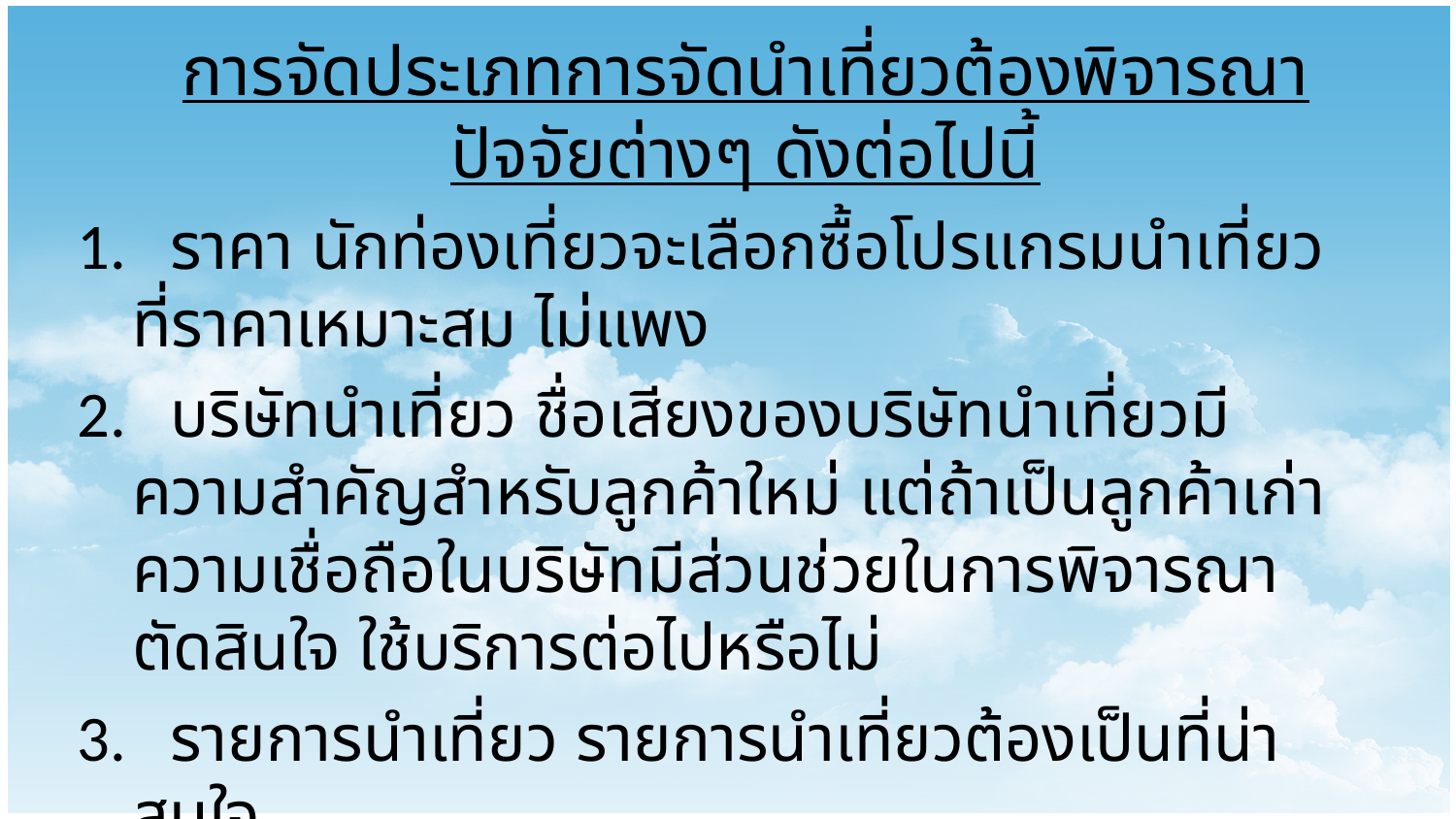

การจัดประเภทการจัดนำเที่ยวต้องพิจารณาปัจจัยต่างๆ ดังต่อไปนี้
1.   ราคา นักท่องเที่ยวจะเลือกซื้อโปรแกรมนำเที่ยวที่ราคาเหมาะสม ไม่แพง
2.   บริษัทนำเที่ยว ชื่อเสียงของบริษัทนำเที่ยวมีความสำคัญสำหรับลูกค้าใหม่ แต่ถ้าเป็นลูกค้าเก่าความเชื่อถือในบริษัทมีส่วนช่วยในการพิจารณาตัดสินใจ ใช้บริการต่อไปหรือไม่
3.   รายการนำเที่ยว รายการนำเที่ยวต้องเป็นที่น่าสนใจ
4.  การบริการ  ที่น่าประทับใจจะทำให้นักท่องเที่ยวอยากจะกลับมาเที่ยวอีกครั้ง หรืออาจจบอกกับ คนอื่น ๆเกี่ยวกับธุรกิจของเรา